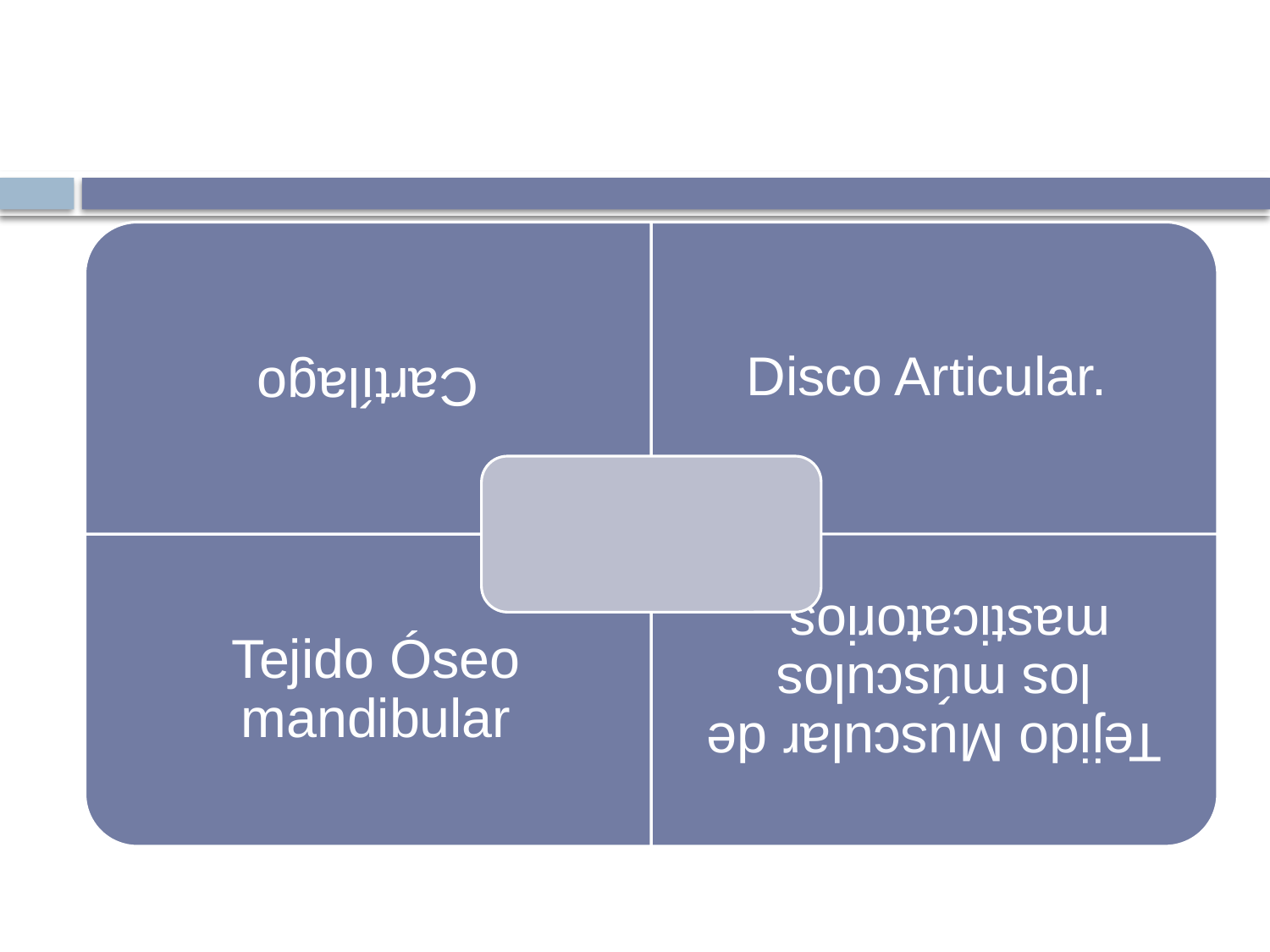

Cartílago
Disco Articular.
Tejido Óseo mandibular
Tejido Muscular de los músculos masticatorios.